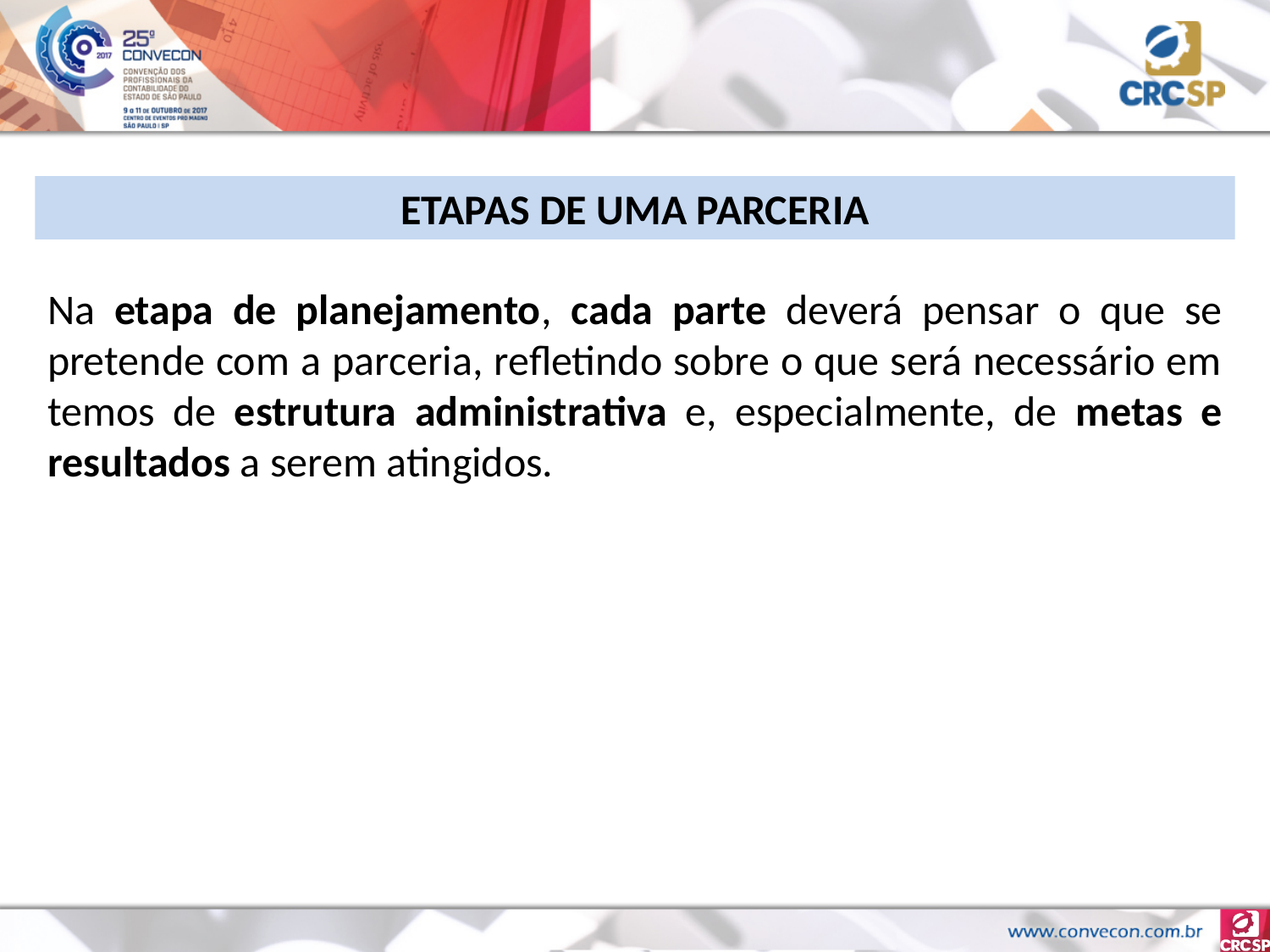

ETAPAS DE UMA PARCERIA

Na etapa de planejamento, cada parte deverá pensar o que se pretende com a parceria, refletindo sobre o que será necessário em temos de estrutura administrativa e, especialmente, de metas e resultados a serem atingidos.